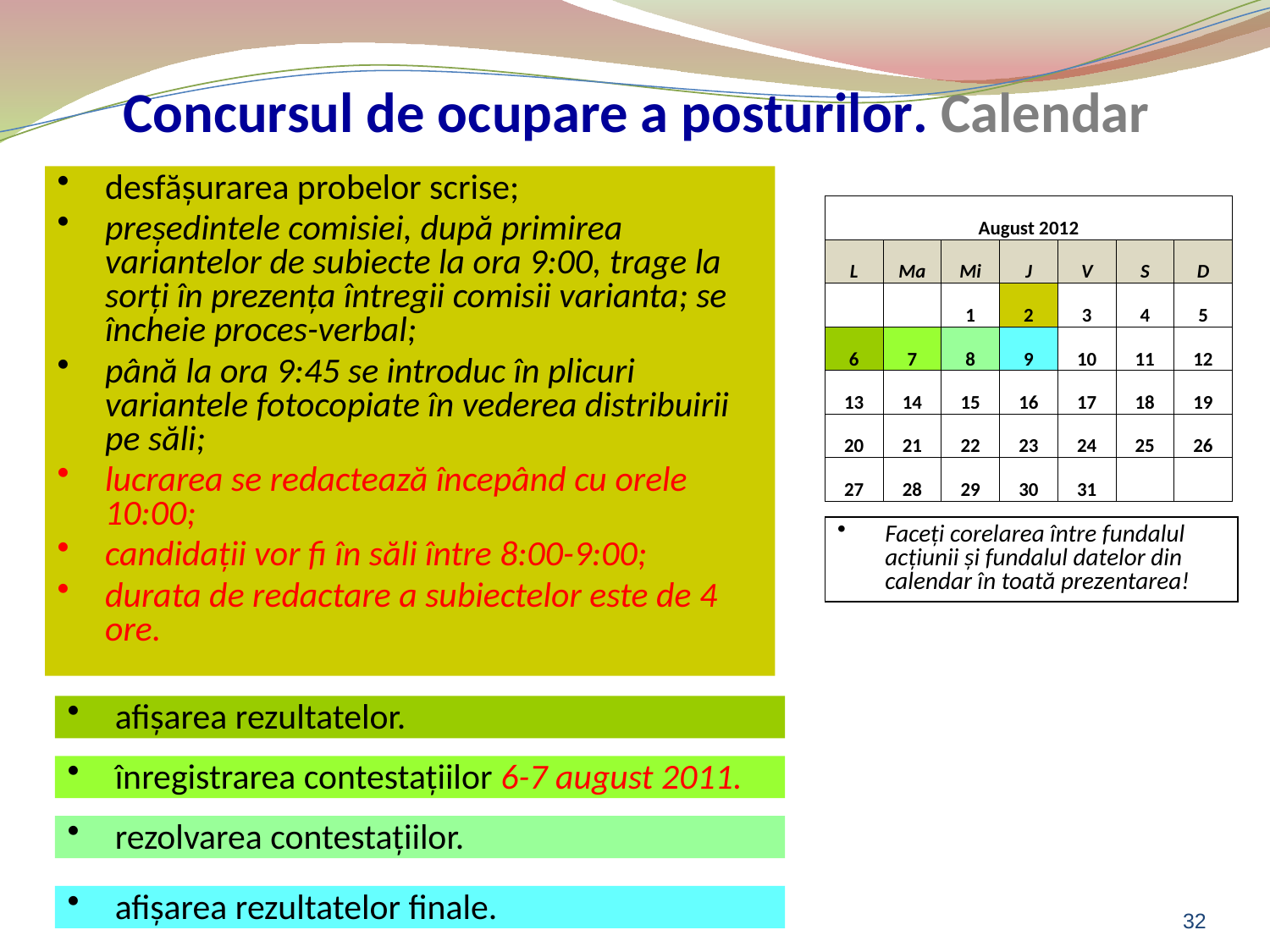

# Concursul de ocupare a posturilor. Calendar
desfăşurarea probelor scrise;
preşedintele comisiei, după primirea variantelor de subiecte la ora 9:00, trage la sorţi în prezenţa întregii comisii varianta; se încheie proces-verbal;
până la ora 9:45 se introduc în plicuri variantele fotocopiate în vederea distribuirii pe săli;
lucrarea se redactează începând cu orele 10:00;
candidaţii vor fi în săli între 8:00-9:00;
durata de redactare a subiectelor este de 4 ore.
| August 2012 |  |  |  |  |  |  |
| --- | --- | --- | --- | --- | --- | --- |
| L | Ma | Mi | J | V | S | D |
|  |  | 1 | 2 | 3 | 4 | 5 |
| 6 | 7 | 8 | 9 | 10 | 11 | 12 |
| 13 | 14 | 15 | 16 | 17 | 18 | 19 |
| 20 | 21 | 22 | 23 | 24 | 25 | 26 |
| 27 | 28 | 29 | 30 | 31 |  |  |
Faceţi corelarea între fundalul acţiunii şi fundalul datelor din calendar în toată prezentarea!
afişarea rezultatelor.
înregistrarea contestaţiilor 6-7 august 2011.
rezolvarea contestaţiilor.
32
afişarea rezultatelor finale.